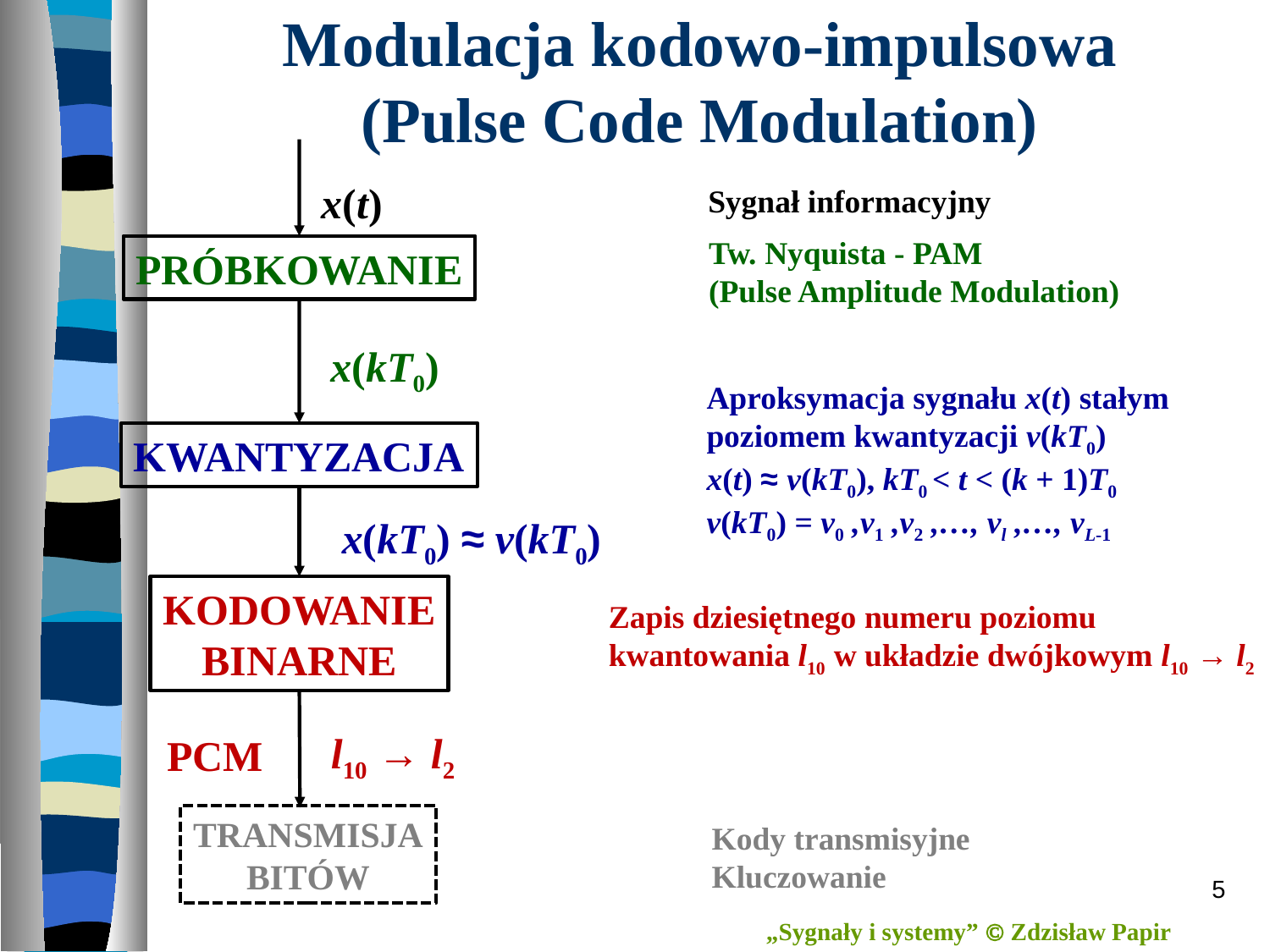

# Modulacja kodowo-impulsowa (Pulse Code Modulation)
x(t)
Sygnał informacyjny
Tw. Nyquista - PAM
(Pulse Amplitude Modulation)
PRÓBKOWANIE
x(kT0)
Aproksymacja sygnału x(t) stałym poziomem kwantyzacji v(kT0)
x(t) ≈ v(kT0), kT0 < t < (k + 1)T0
v(kT0) = v0 ,v1 ,v2 ,…, vl ,…, vL-1
KWANTYZACJA
x(kT0) ≈ v(kT0)
KODOWANIE
BINARNE
Zapis dziesiętnego numeru poziomu kwantowania l10 w układzie dwójkowym l10 → l2
l10 → l2
PCM
TRANSMISJA
BITÓW
Kody transmisyjne
Kluczowanie
5
„Sygnały i systemy” © Zdzisław Papir